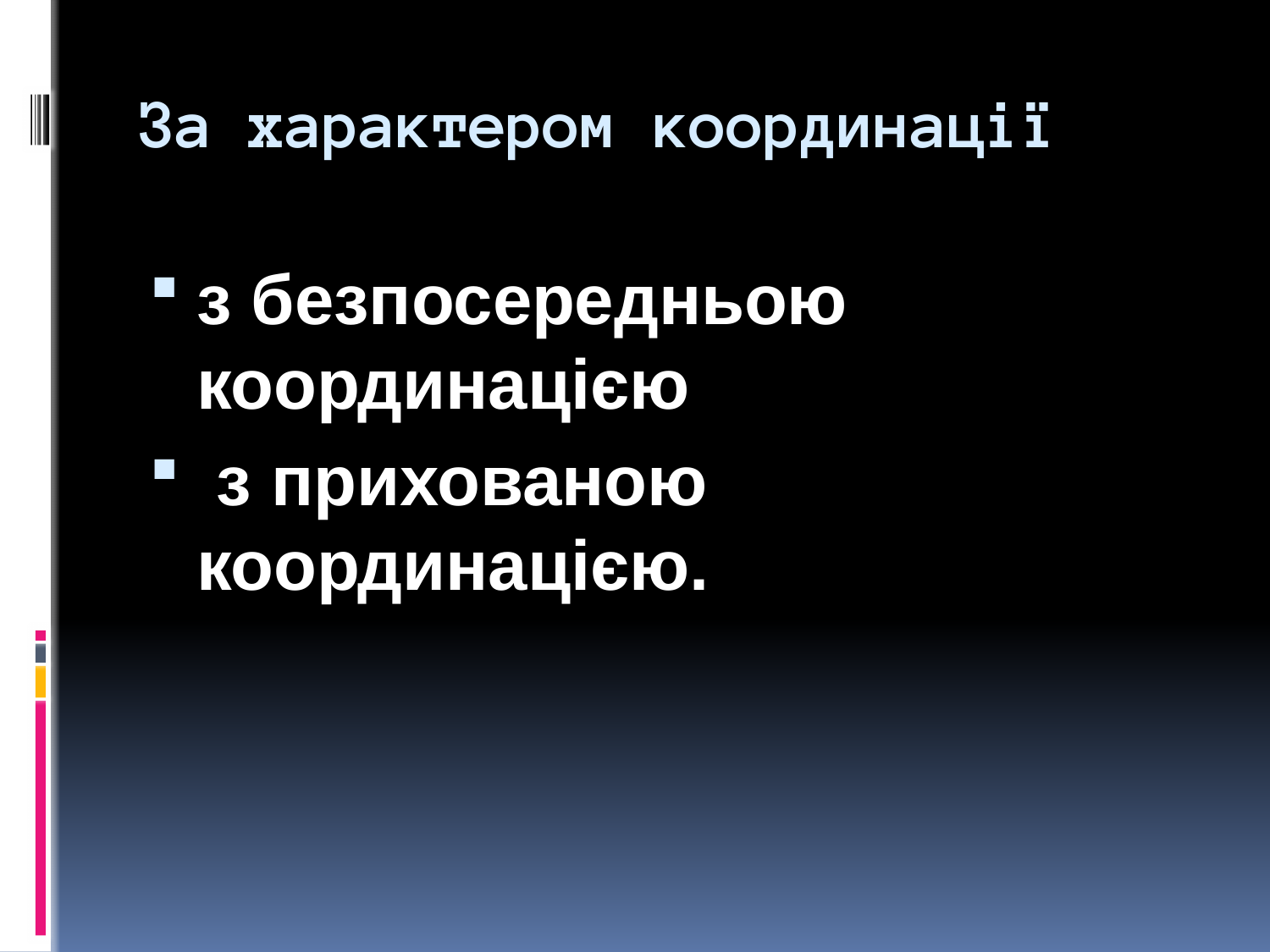

# За характером координації
з безпосередньою координацією
 з прихованою координацією.